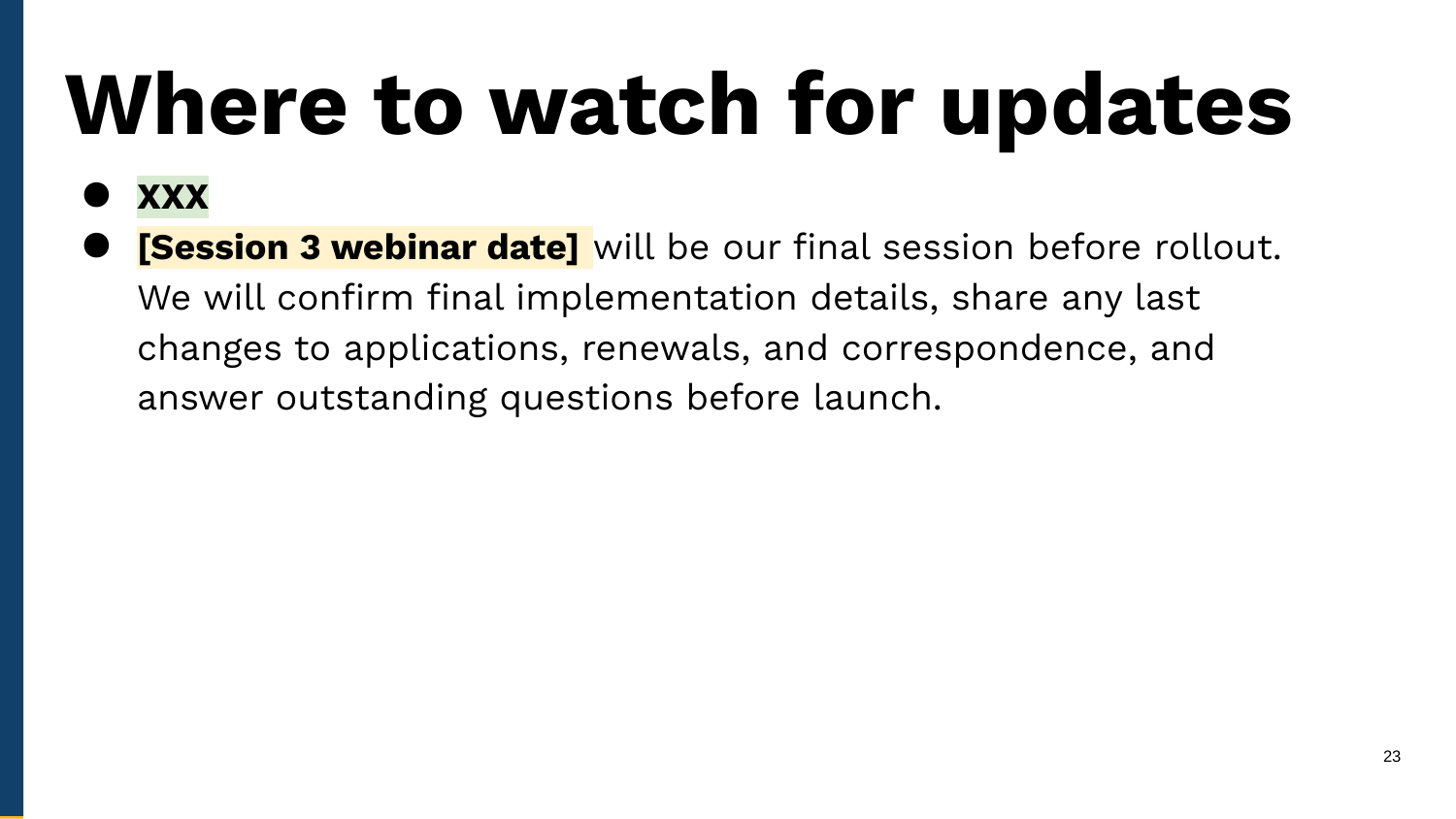

Where to watch for updates
XXX
[Session 3 webinar date] will be our final session before rollout. We will confirm final implementation details, share any last changes to applications, renewals, and correspondence, and answer outstanding questions before launch.

23